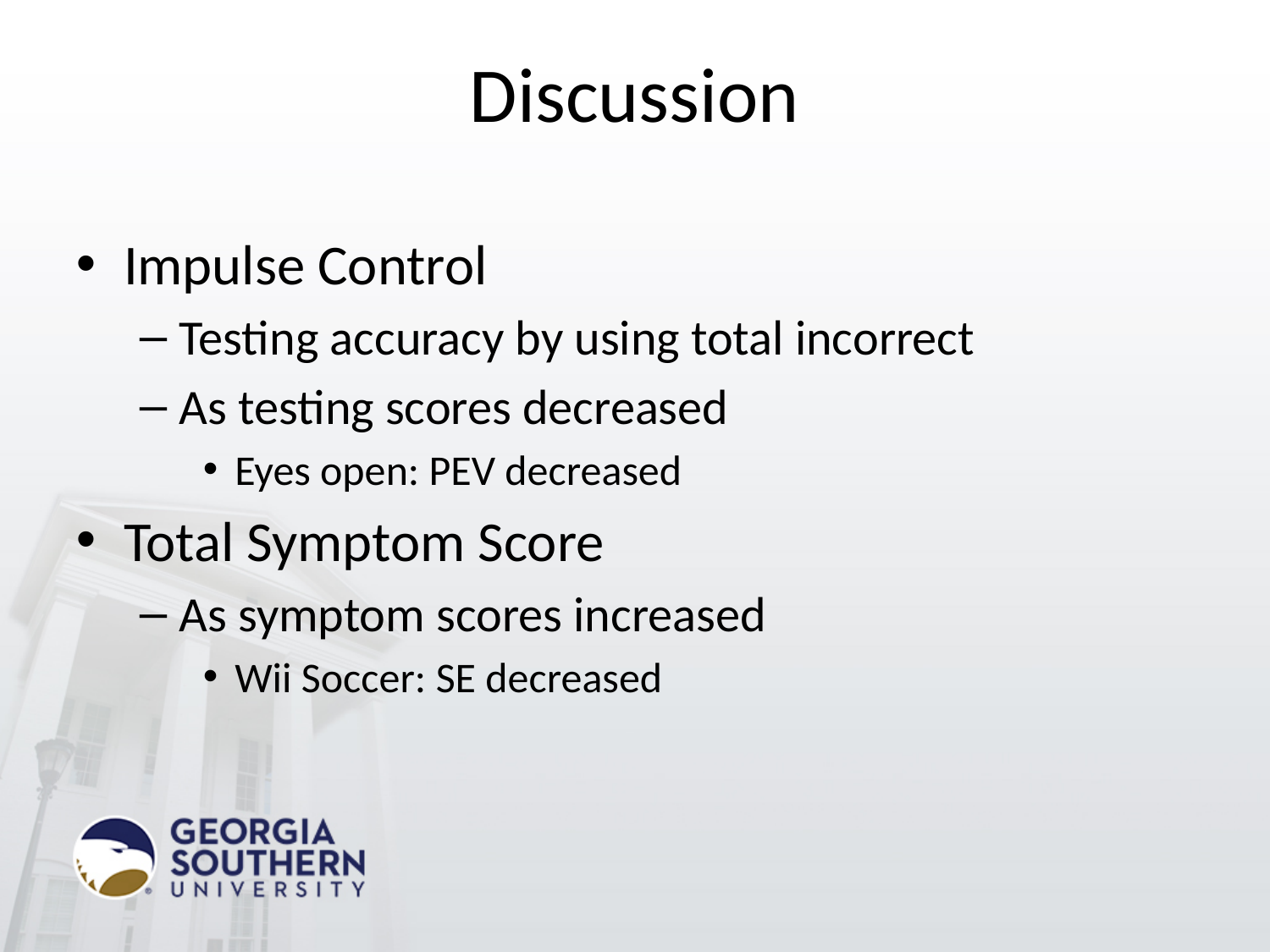

# Discussion
Impulse Control
Testing accuracy by using total incorrect
As testing scores decreased
Eyes open: PEV decreased
Total Symptom Score
As symptom scores increased
Wii Soccer: SE decreased